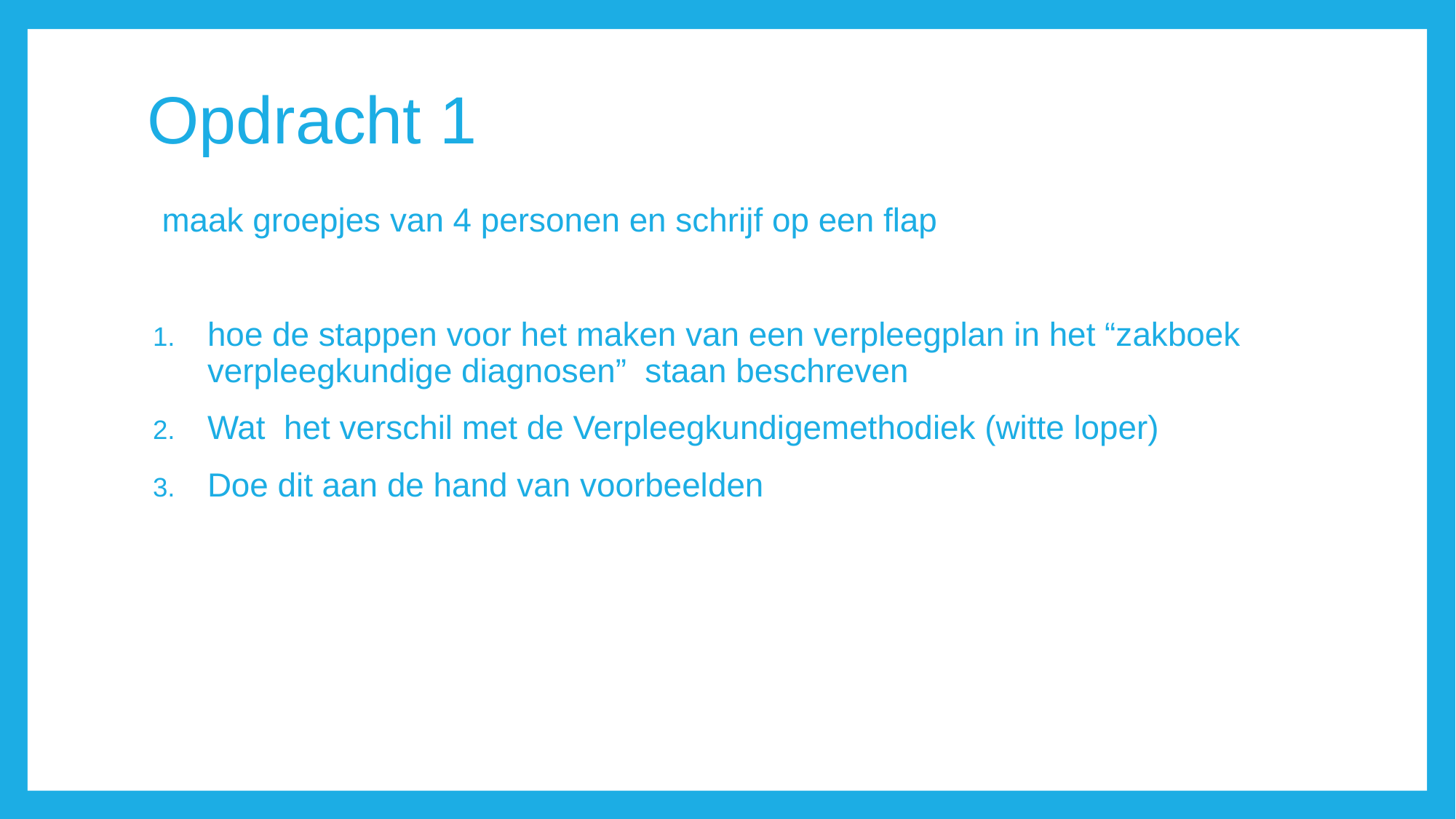

# Opdracht 1
 maak groepjes van 4 personen en schrijf op een flap

hoe de stappen voor het maken van een verpleegplan in het “zakboek verpleegkundige diagnosen”  staan beschreven
Wat  het verschil met de Verpleegkundigemethodiek (witte loper)
Doe dit aan de hand van voorbeelden